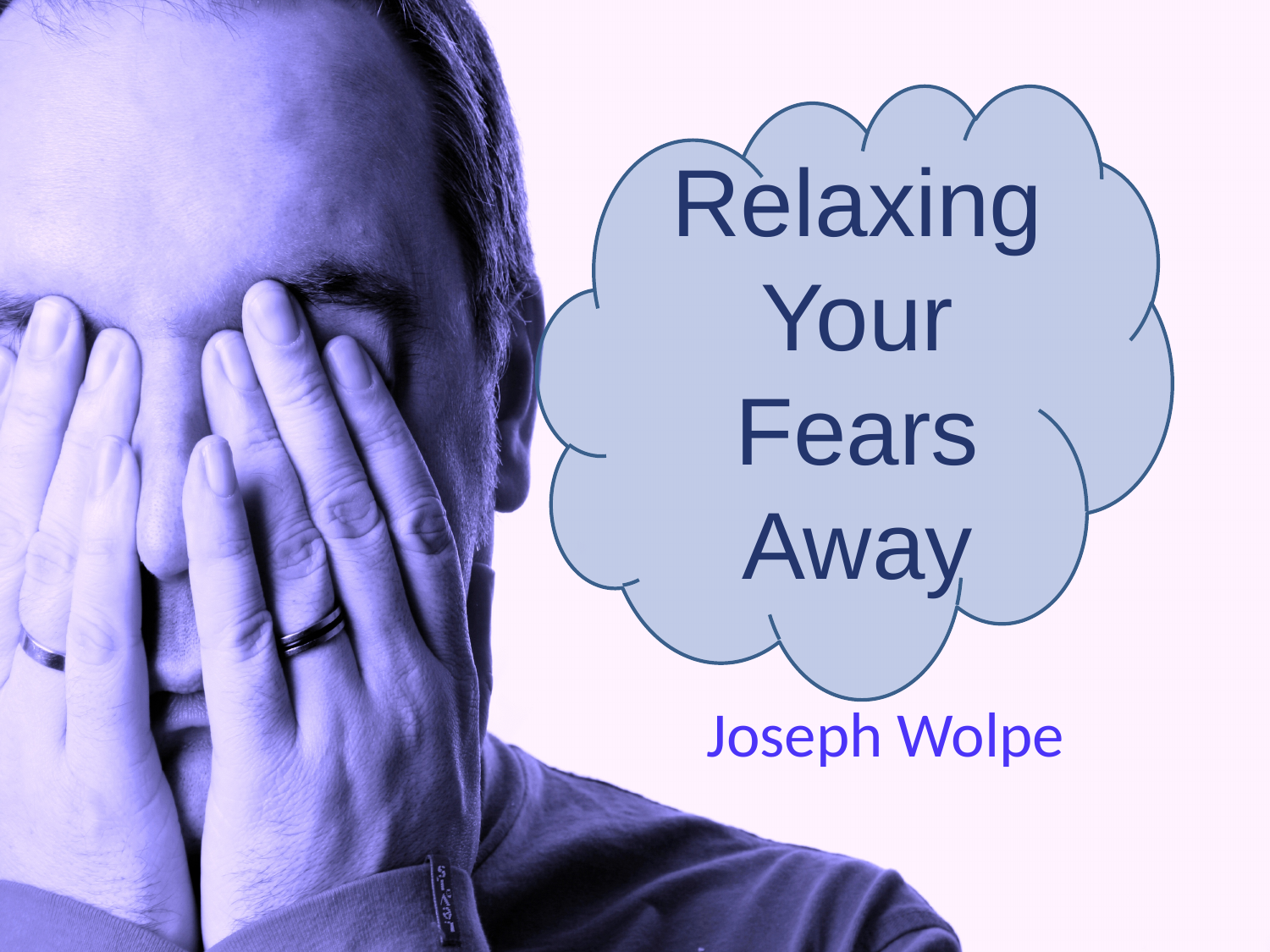

# Relaxing Your Fears Away
 Joseph Wolpe